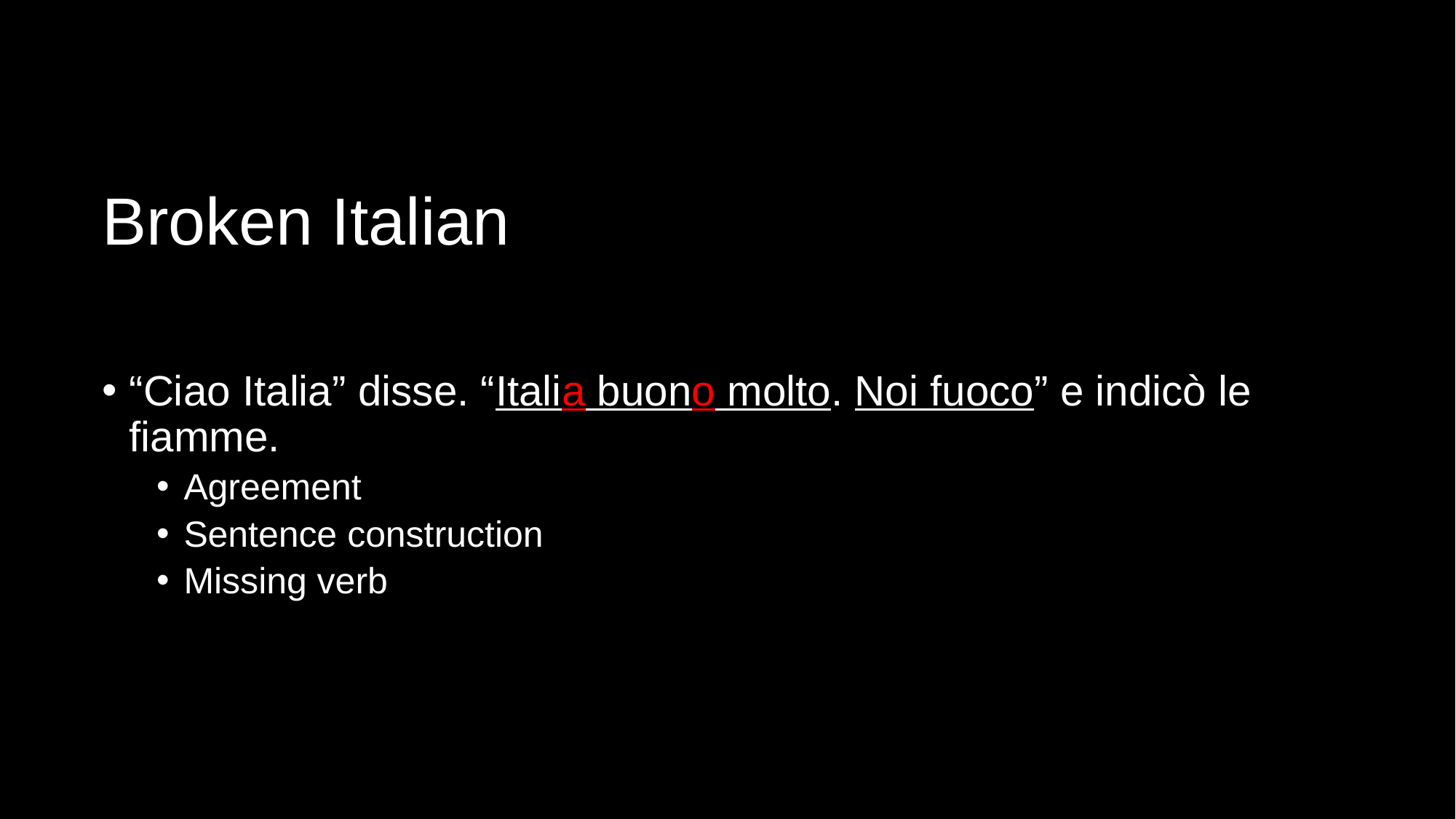

# Broken Italian
“Ciao Italia” disse. “Italia buono molto. Noi fuoco” e indicò le fiamme.
Agreement
Sentence construction
Missing verb